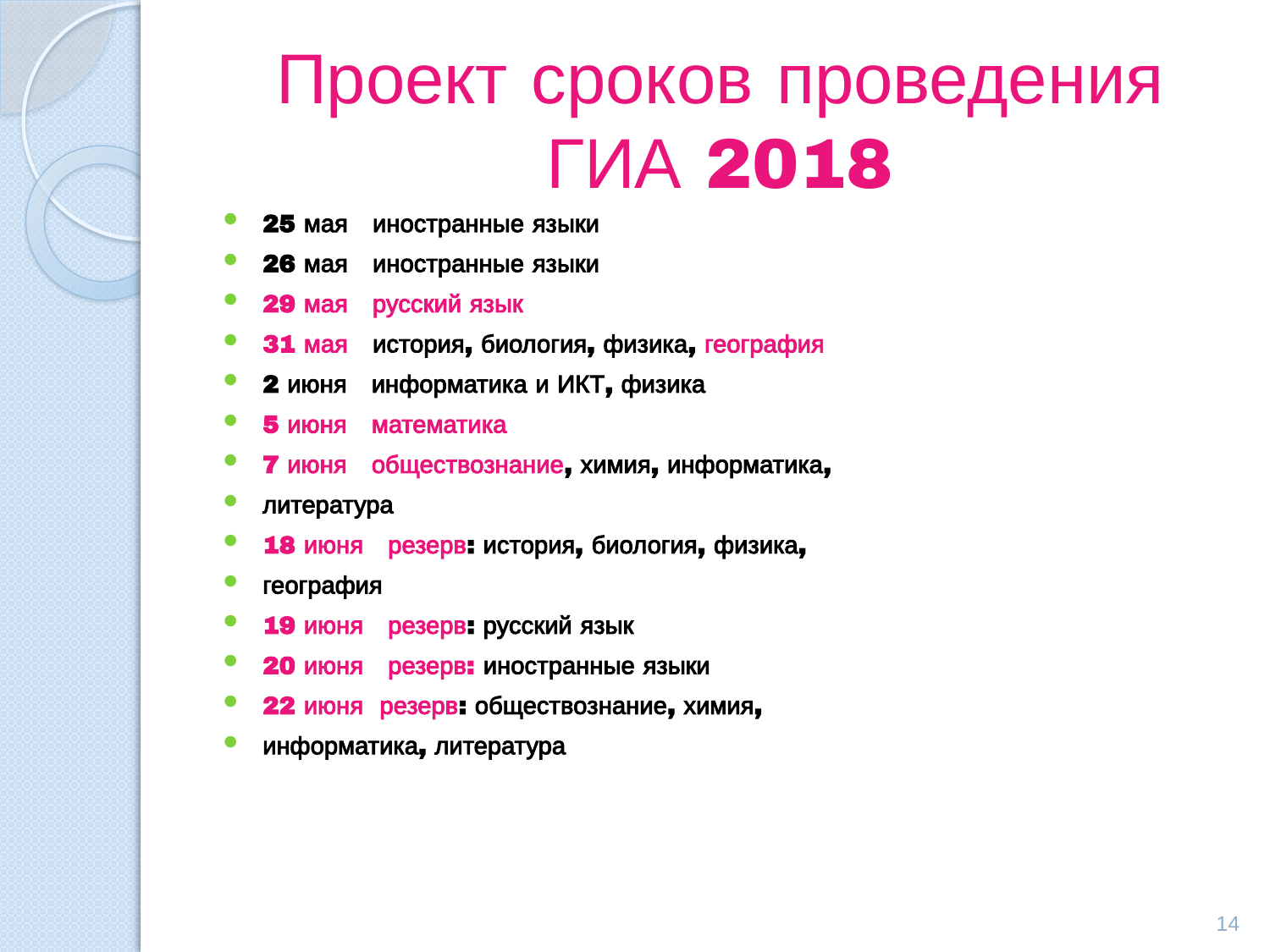

# Проект сроков проведения ГИА 2018
25 мая   иностранные языки
26 мая   иностранные языки
29 мая   русский язык
31 мая   история, биология, физика, география
2 июня   информатика и ИКТ, физика
5 июня   математика
7 июня   обществознание, химия, информатика,
литература
18 июня   резерв: история, биология, физика,
география
19 июня   резерв: русский язык
20 июня   резерв: иностранные языки
22 июня  резерв: обществознание, химия,
информатика, литература

14